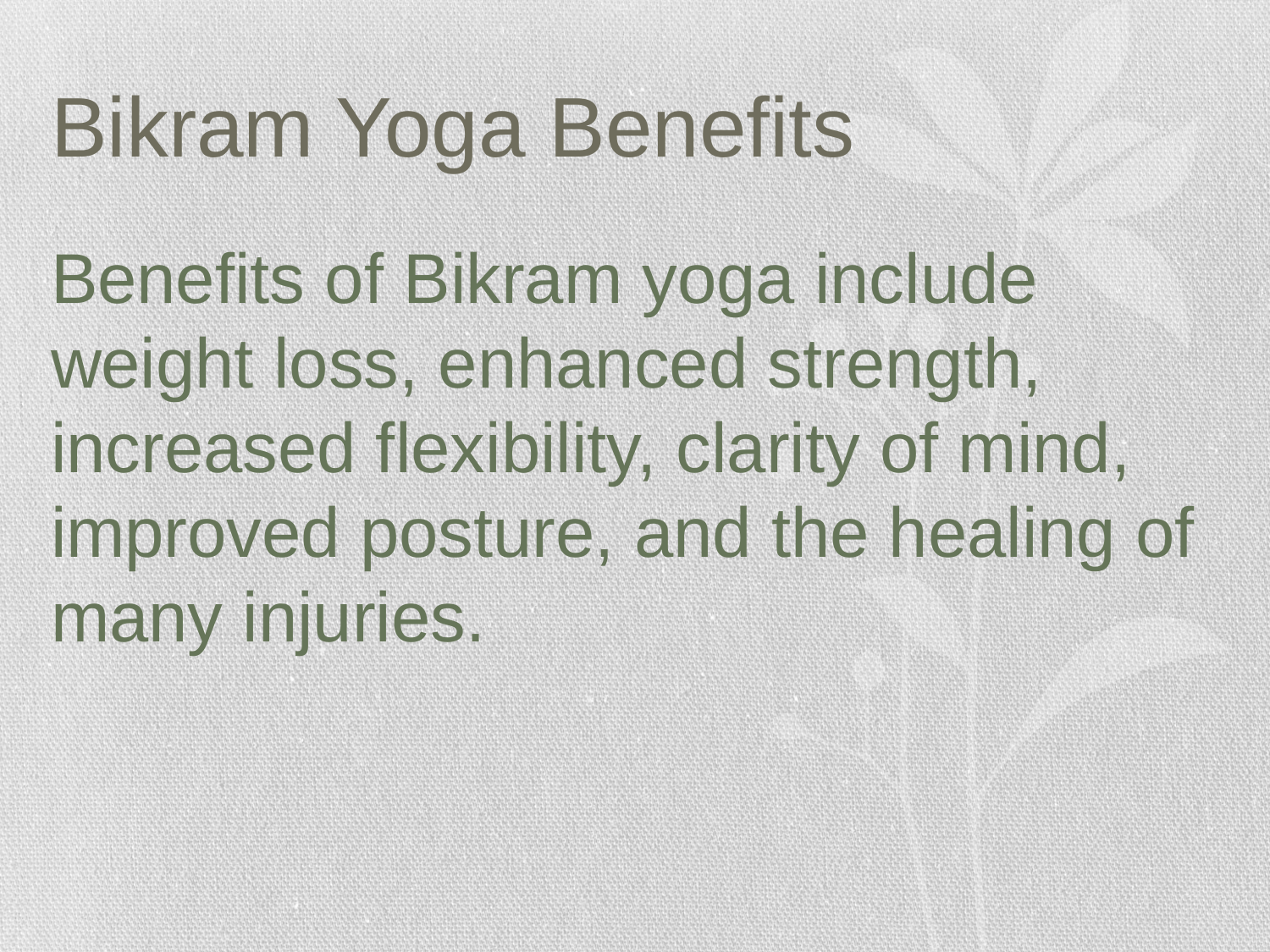

# Bikram Yoga Benefits
Benefits of Bikram yoga include weight loss, enhanced strength, increased flexibility, clarity of mind, improved posture, and the healing of many injuries.